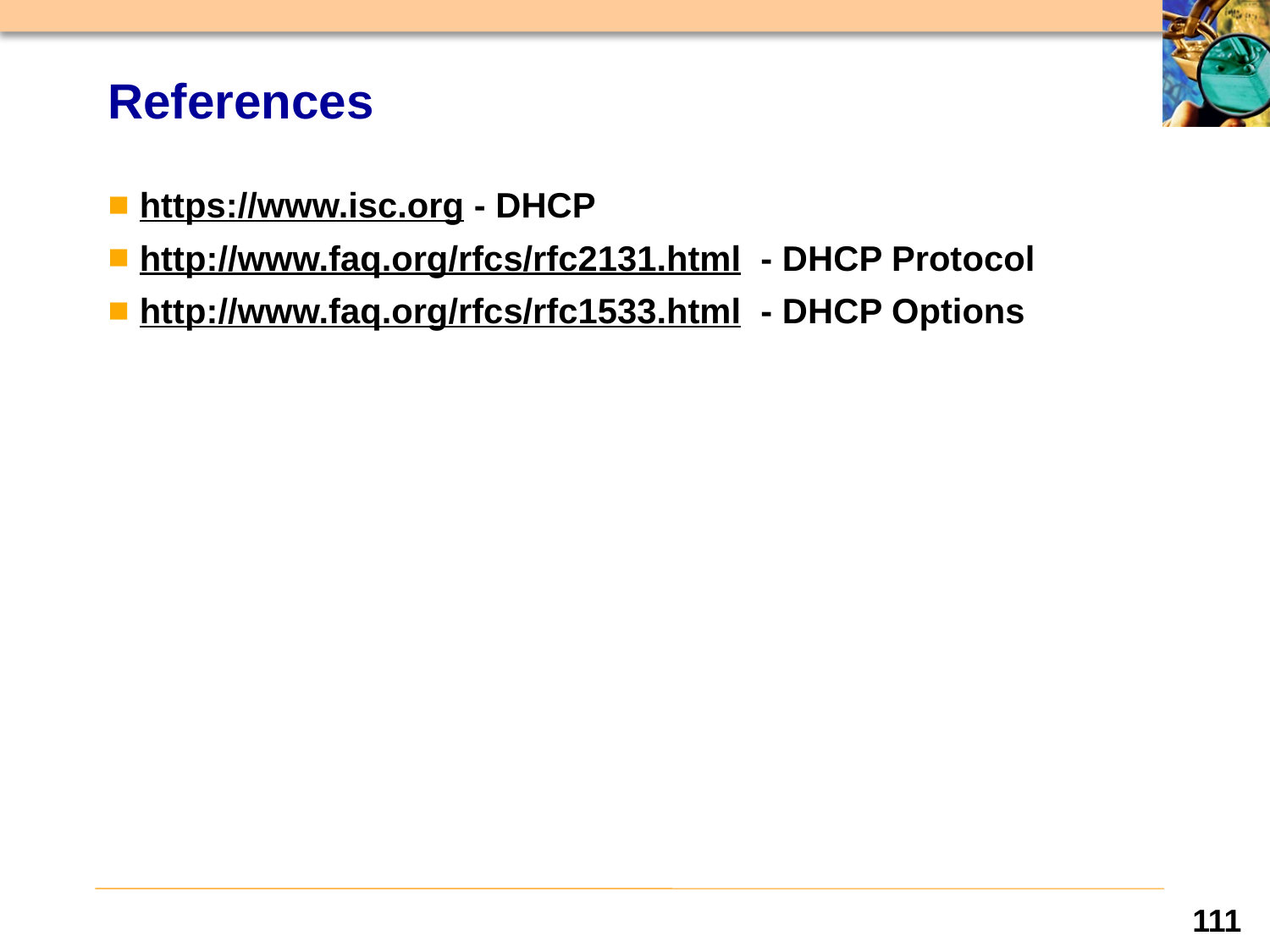

# References
https://www.isc.org - DHCP
http://www.faq.org/rfcs/rfc2131.html  - DHCP Protocol
http://www.faq.org/rfcs/rfc1533.html  - DHCP Options